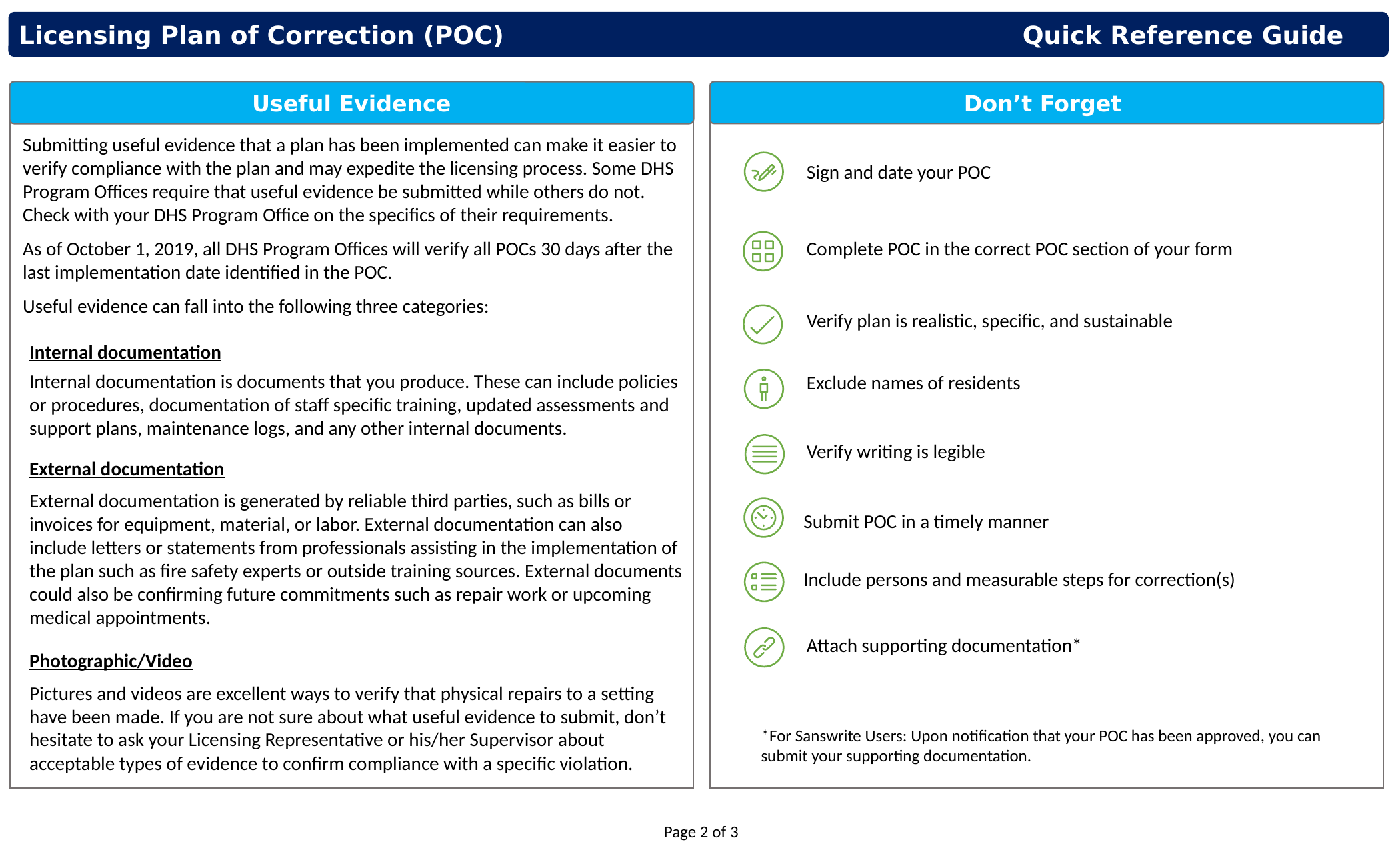

Licensing Plan of Correction (POC) 					            Quick Reference Guide
Useful Evidence
Don’t Forget

Submitting useful evidence that a plan has been implemented can make it easier to verify compliance with the plan and may expedite the licensing process. Some DHS Program Offices require that useful evidence be submitted while others do not. Check with your DHS Program Office on the specifics of their requirements.

Sign and date your POC

Complete POC in the correct POC section of your form
As of October 1, 2019, all DHS Program Offices will verify all POCs 30 days after the last implementation date identified in the POC.
Useful evidence can fall into the following three categories:
Verify plan is realistic, specific, and sustainable

Internal documentation
Internal documentation is documents that you produce. These can include policies or procedures, documentation of staff specific training, updated assessments and support plans, maintenance logs, and any other internal documents.
Exclude names of residents

Verify writing is legible

External documentation
External documentation is generated by reliable third parties, such as bills or invoices for equipment, material, or labor. External documentation can also include letters or statements from professionals assisting in the implementation of the plan such as fire safety experts or outside training sources. External documents could also be confirming future commitments such as repair work or upcoming medical appointments.

Submit POC in a timely manner

Include persons and measurable steps for correction(s)

Attach supporting documentation*
Photographic/Video
Pictures and videos are excellent ways to verify that physical repairs to a setting have been made. If you are not sure about what useful evidence to submit, don’t hesitate to ask your Licensing Representative or his/her Supervisor about acceptable types of evidence to confirm compliance with a specific violation.
*For Sanswrite Users: Upon notification that your POC has been approved, you can submit your supporting documentation.
Page 2 of 3